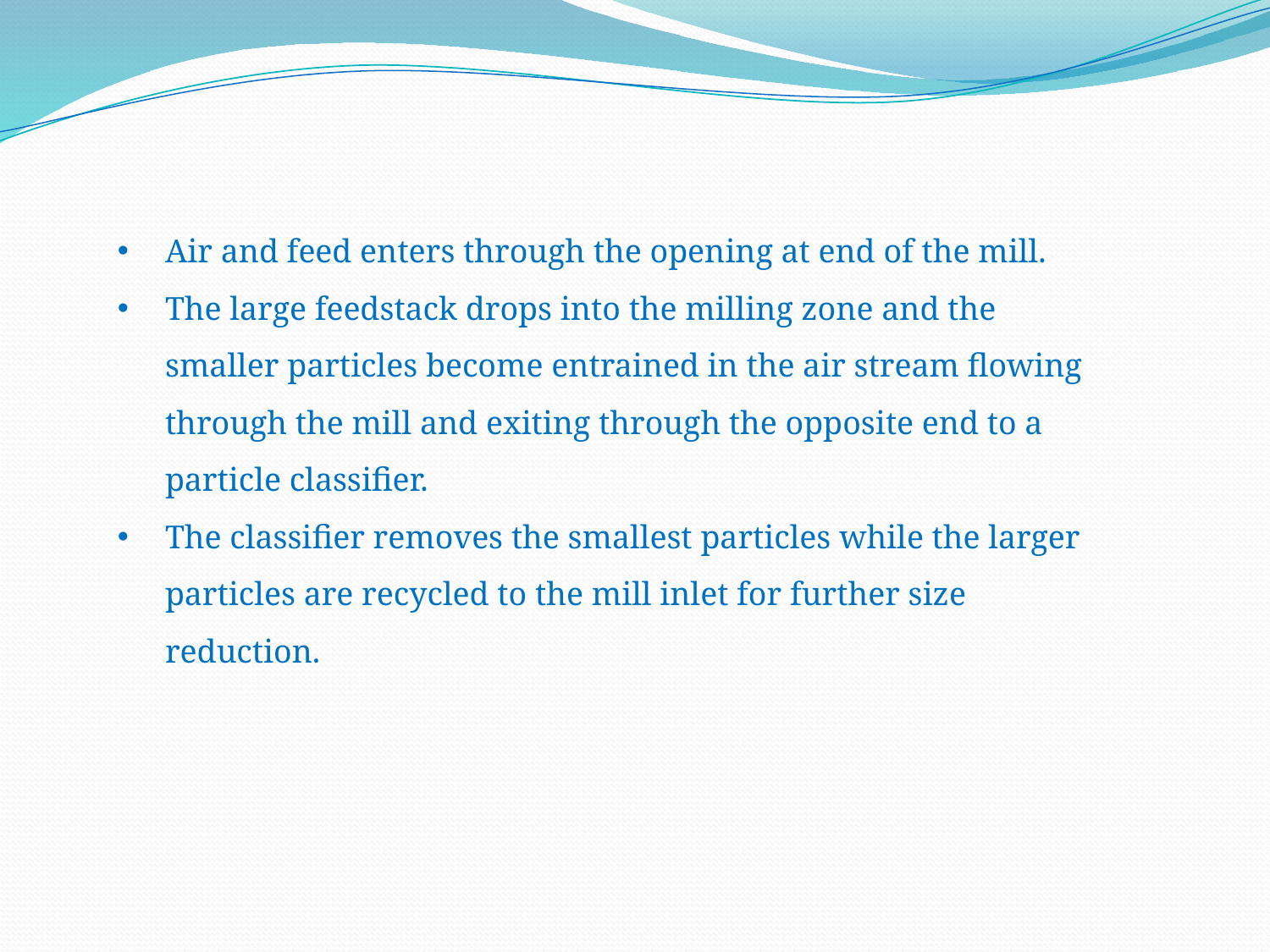

Air and feed enters through the opening at end of the mill.
The large feedstack drops into the milling zone and the smaller particles become entrained in the air stream flowing through the mill and exiting through the opposite end to a particle classifier.
The classifier removes the smallest particles while the larger particles are recycled to the mill inlet for further size reduction.